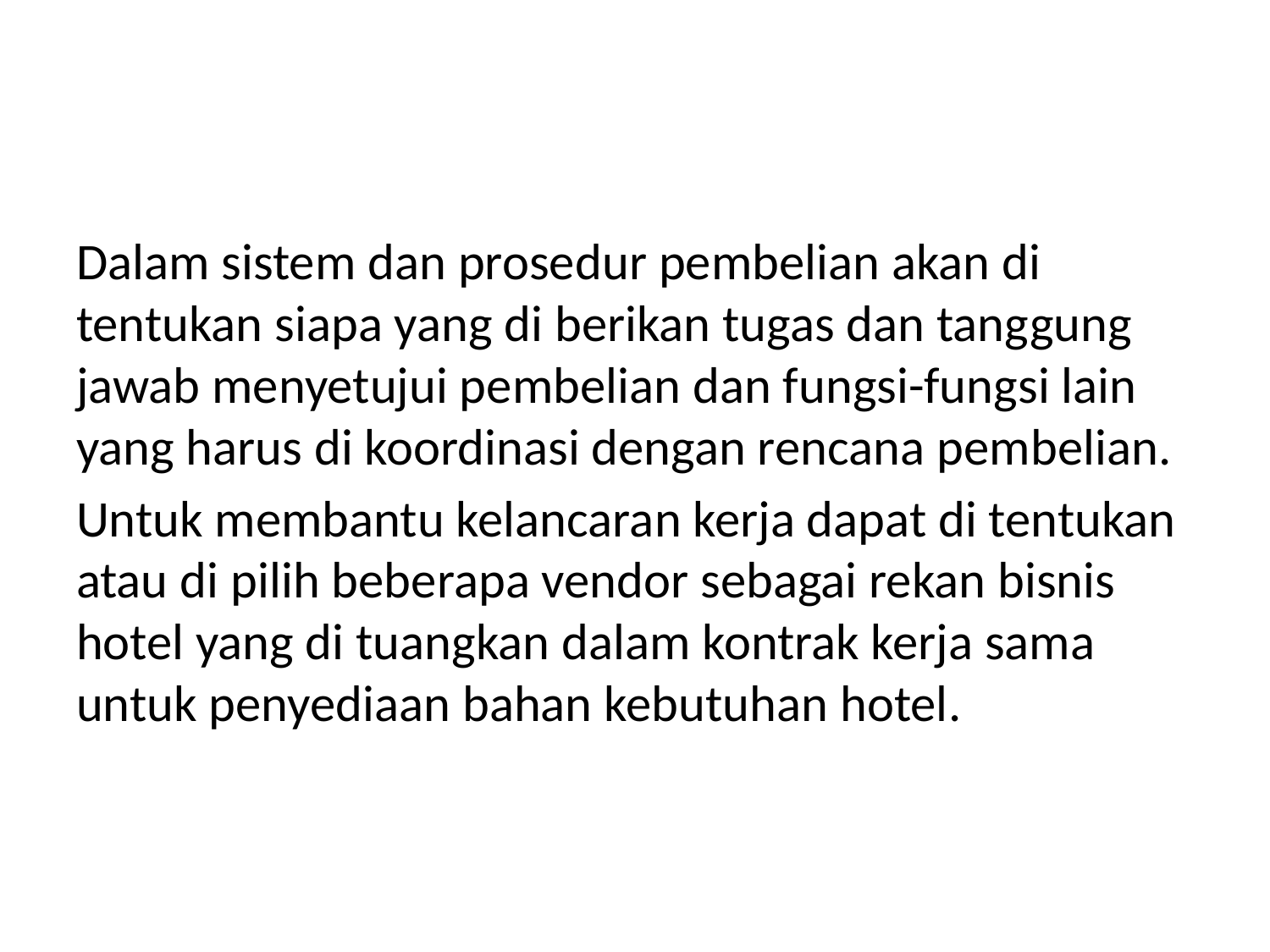

#
Dalam sistem dan prosedur pembelian akan di tentukan siapa yang di berikan tugas dan tanggung jawab menyetujui pembelian dan fungsi-fungsi lain yang harus di koordinasi dengan rencana pembelian.
Untuk membantu kelancaran kerja dapat di tentukan atau di pilih beberapa vendor sebagai rekan bisnis hotel yang di tuangkan dalam kontrak kerja sama untuk penyediaan bahan kebutuhan hotel.